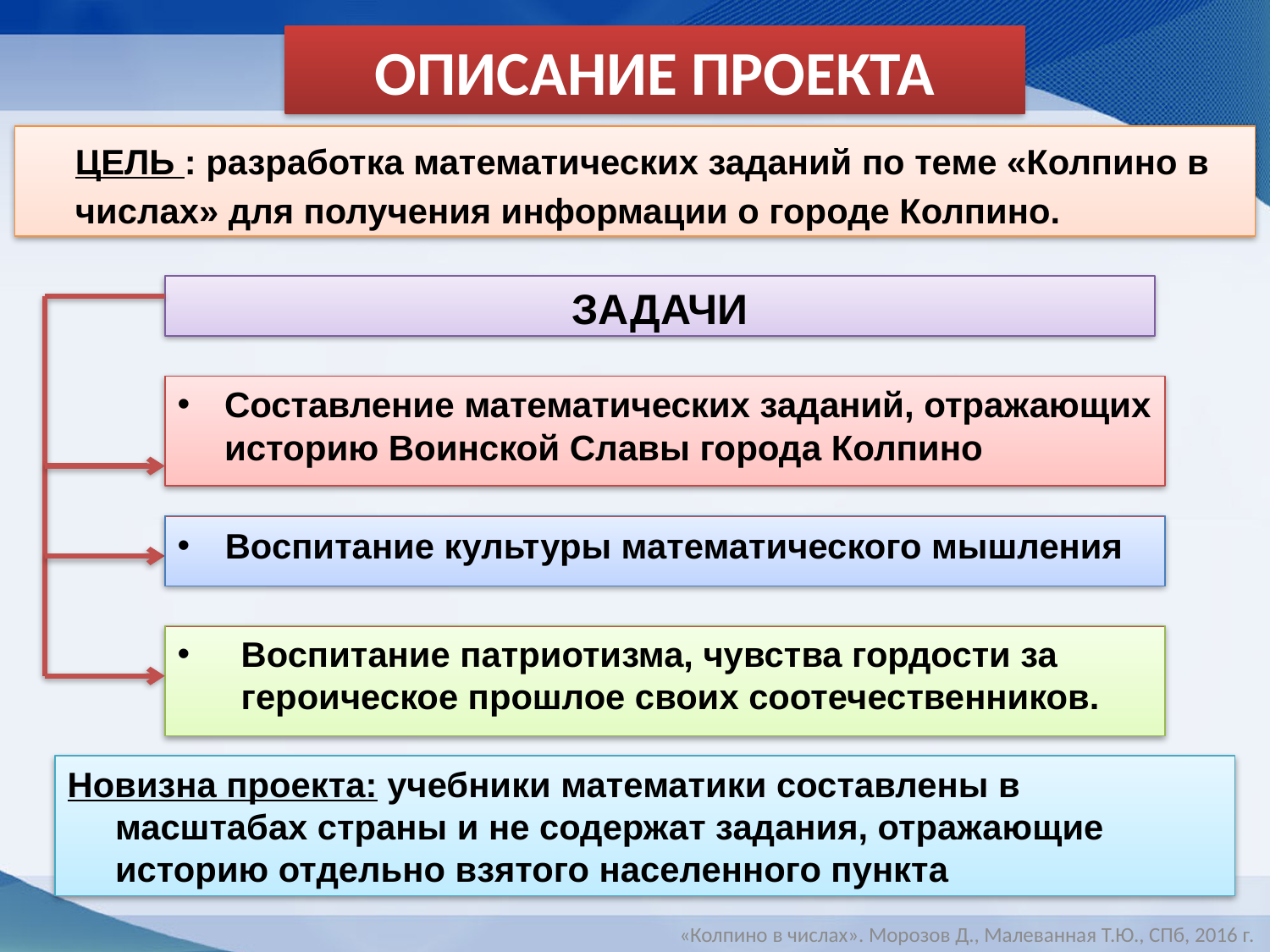

# ОПИСАНИЕ ПРОЕКТА
	ЦЕЛЬ : разработка математических заданий по теме «Колпино в числах» для получения информации о городе Колпино.
ЗАДАЧИ
Составление математических заданий, отражающих историю Воинской Славы города Колпино

Воспитание культуры математического мышления
Воспитание патриотизма, чувства гордости за героическое прошлое своих соотечественников.
Новизна проекта: учебники математики составлены в масштабах страны и не содержат задания, отражающие историю отдельно взятого населенного пункта
«Колпино в числах». Морозов Д., Малеванная Т.Ю., СПб, 2016 г.